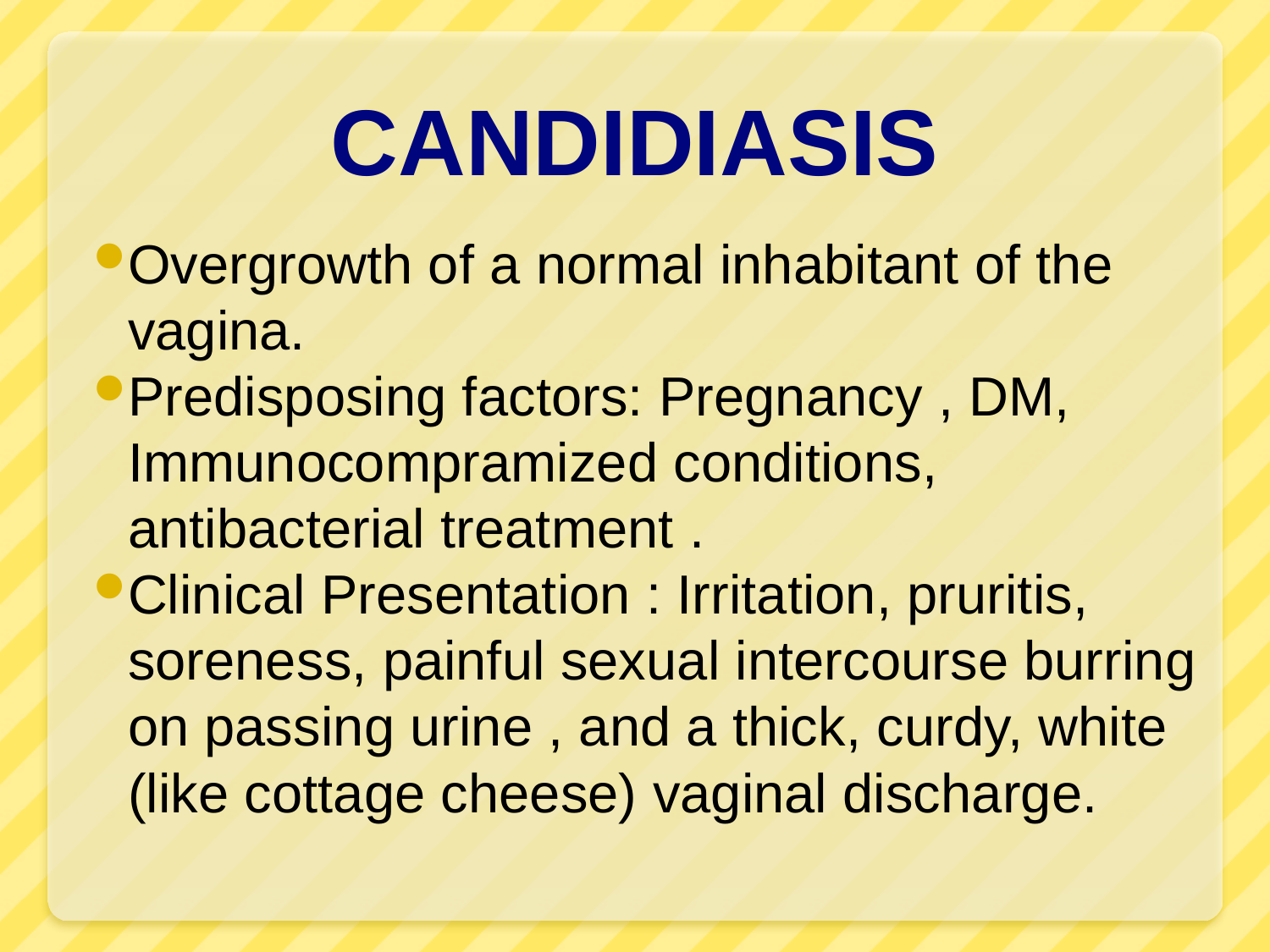

# CANDIDIASIS
Overgrowth of a normal inhabitant of the vagina.
Predisposing factors: Pregnancy , DM, Immunocompramized conditions, antibacterial treatment .
Clinical Presentation : Irritation, pruritis, soreness, painful sexual intercourse burring on passing urine , and a thick, curdy, white (like cottage cheese) vaginal discharge.